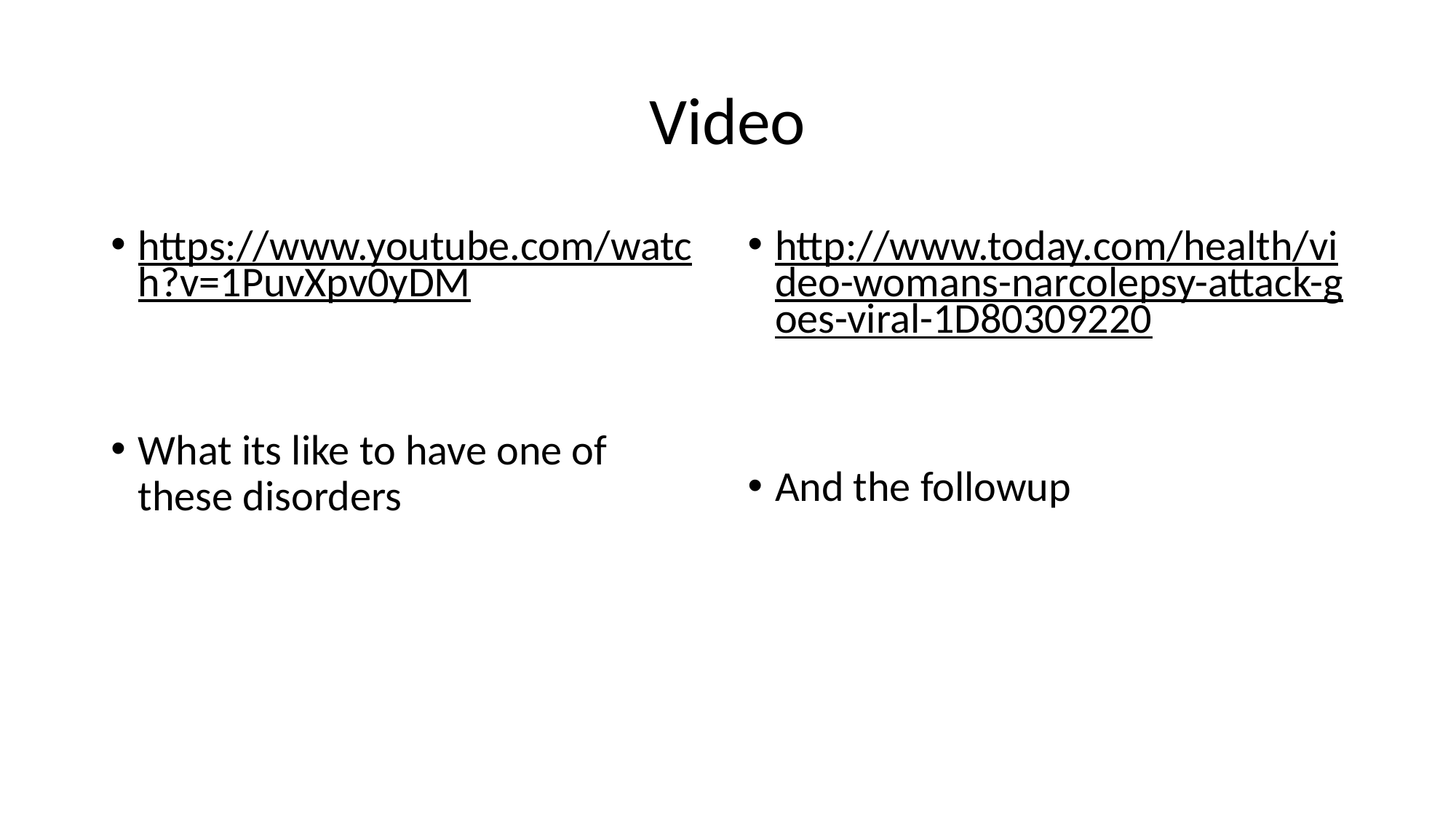

# Video
https://www.youtube.com/watch?v=1PuvXpv0yDM

What its like to have one of these disorders
http://www.today.com/health/video-womans-narcolepsy-attack-goes-viral-1D80309220

And the followup